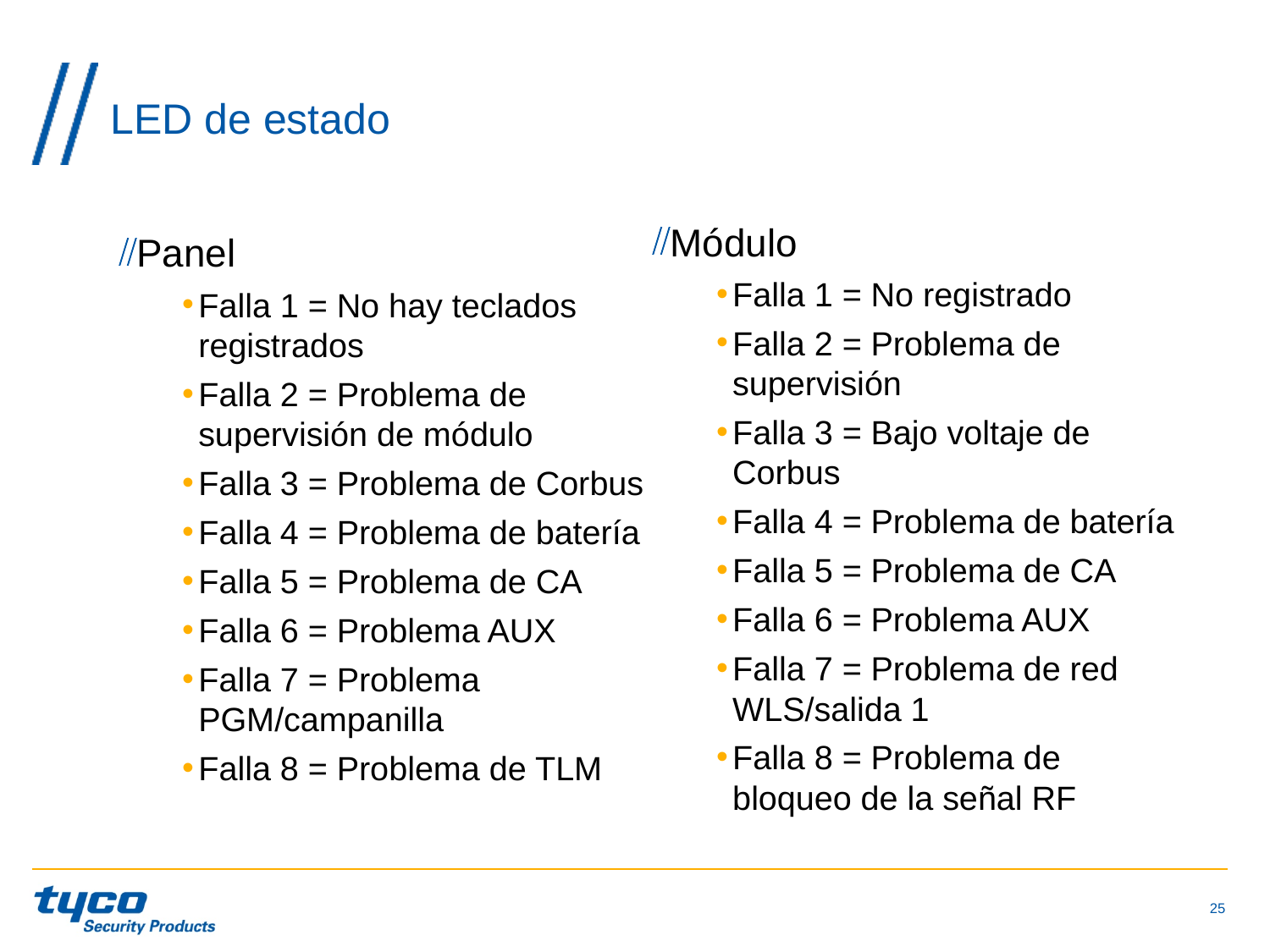

# LED de estado
Módulo
Falla 1 = No registrado
Falla 2 = Problema de supervisión
Falla 3 = Bajo voltaje de Corbus
Falla 4 = Problema de batería
Falla 5 = Problema de CA
Falla 6 = Problema AUX
Falla 7 = Problema de red WLS/salida 1
Falla 8 = Problema de bloqueo de la señal RF

Panel
Falla 1 = No hay teclados registrados
Falla 2 = Problema de supervisión de módulo
Falla 3 = Problema de Corbus
Falla 4 = Problema de batería
Falla 5 = Problema de CA
Falla 6 = Problema AUX
Falla 7 = Problema PGM/campanilla
Falla 8 = Problema de TLM

25